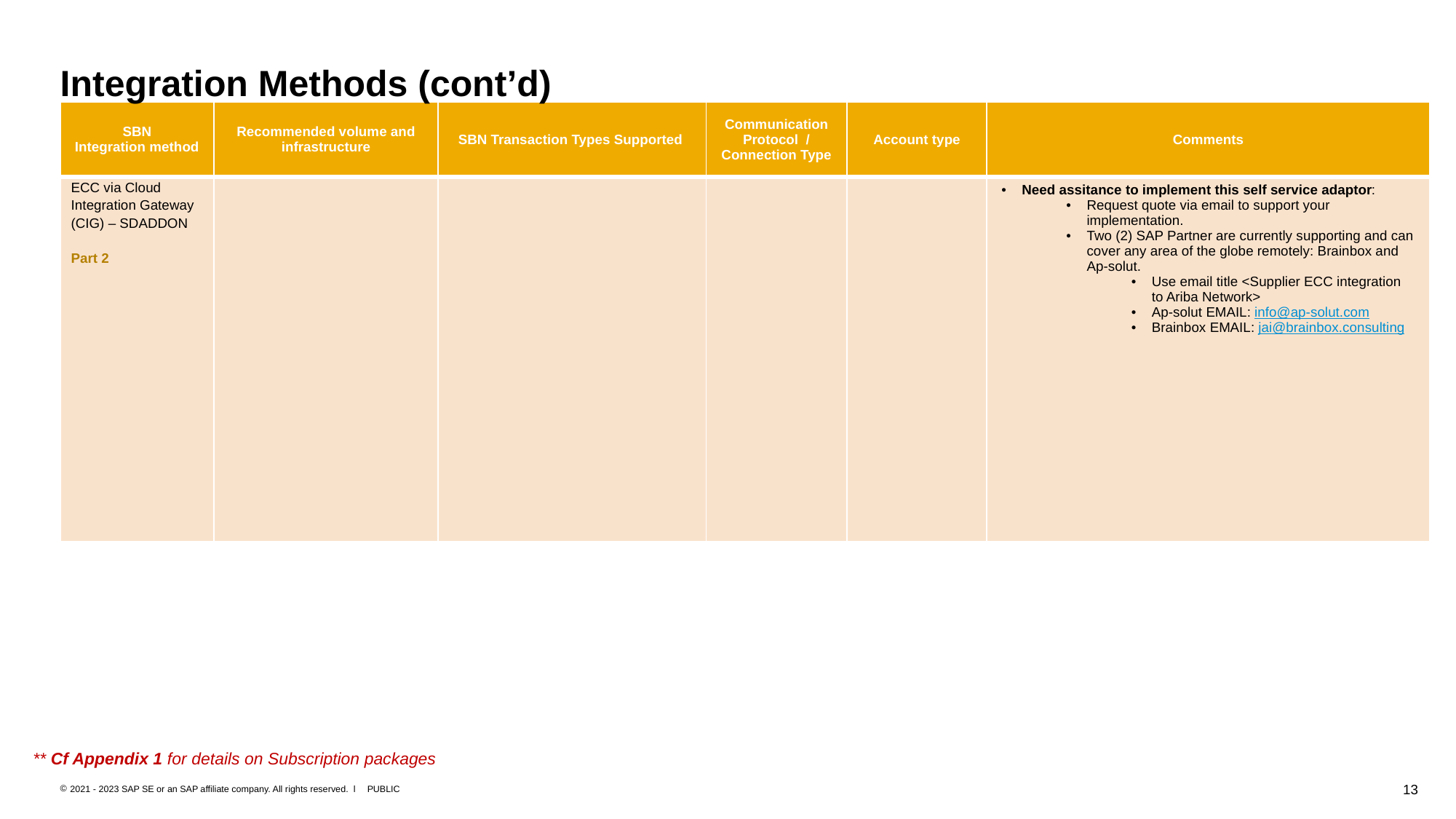

# Integration Methods (cont’d)
| SBN Integration method | Recommended volume and infrastructure | SBN Transaction Types Supported | Communication Protocol  / Connection Type | Account type | Comments |
| --- | --- | --- | --- | --- | --- |
| ECC via Cloud Integration Gateway (CIG) – SDADDON Part 2 |  |  |  |  | Need assitance to implement this self service adaptor: Request quote via email to support your implementation. Two (2) SAP Partner are currently supporting and can cover any area of the globe remotely: Brainbox and Ap-solut. Use email title <Supplier ECC integration to Ariba Network> Ap-solut EMAIL: info@ap-solut.com Brainbox EMAIL: jai@brainbox.consulting |
** Cf Appendix 1 for details on Subscription packages